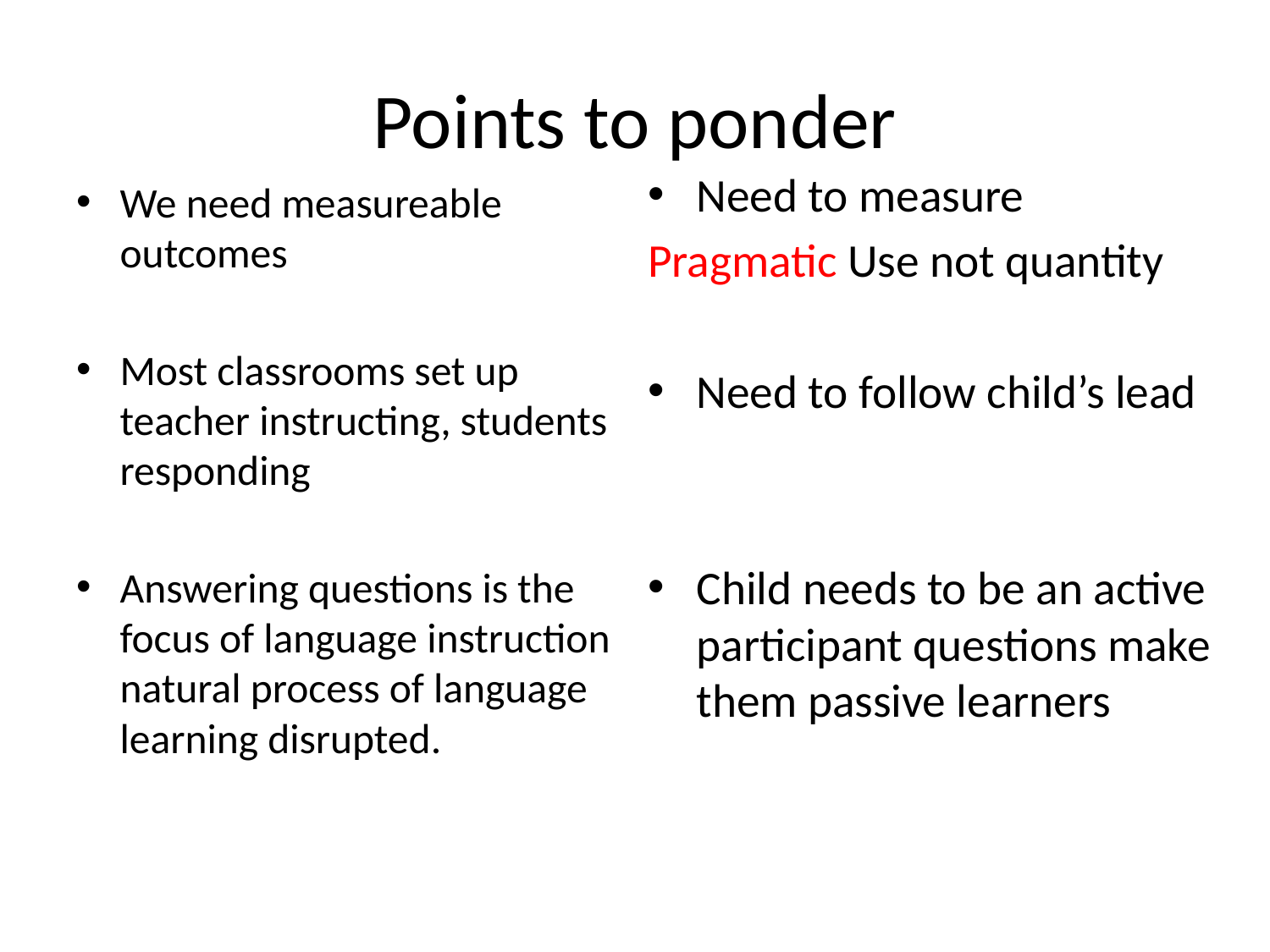

# Points to ponder
Need to measure
Pragmatic Use not quantity

Need to follow child’s lead

Child needs to be an active participant questions make them passive learners
We need measureable outcomes

Most classrooms set up teacher instructing, students responding

Answering questions is the focus of language instruction natural process of language learning disrupted.